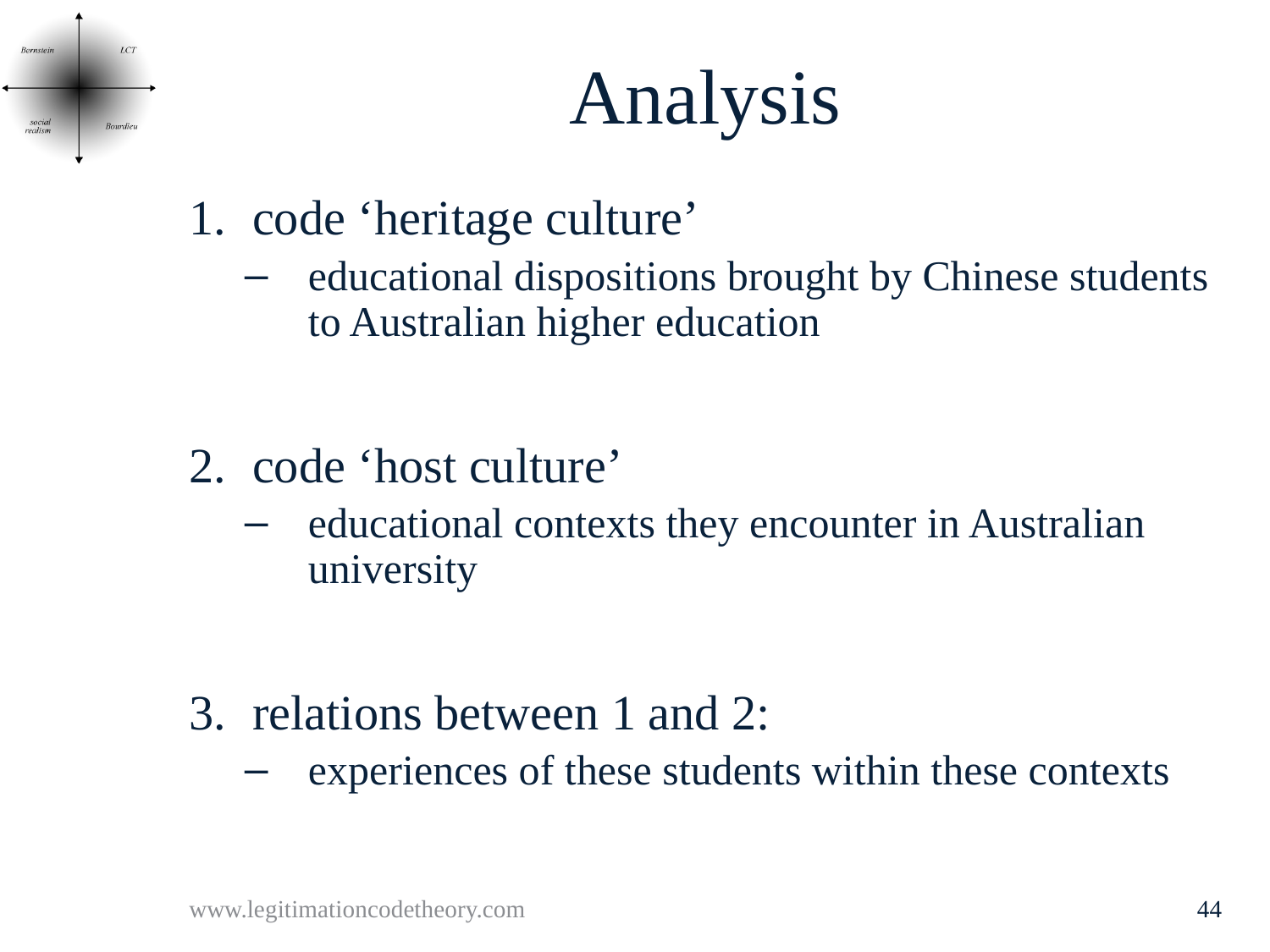

# Analysis

code ‘heritage culture’
educational dispositions brought by Chinese students to Australian higher education

code ‘host culture’
educational contexts they encounter in Australian university

relations between 1 and 2:
experiences of these students within these contexts
www.legitimationcodetheory.com
44